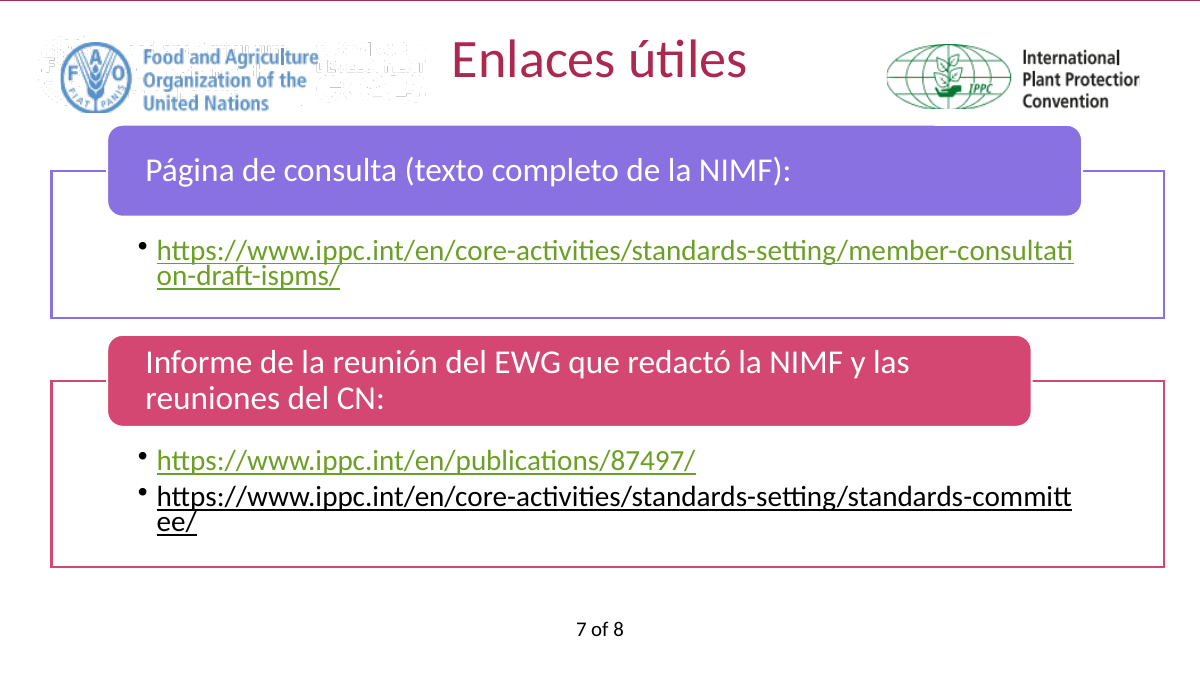

Enlaces útiles
https://www.ippc.int/en/core-activities/standards-setting/member-consultation-draft-ispms/
Página de consulta (texto completo de la NIMF):
https://www.ippc.int/en/publications/87497/
https://www.ippc.int/en/core-activities/standards-setting/standards-committee/
Informe de la reunión del EWG que redactó la NIMF y las reuniones del CN:
7 of 8